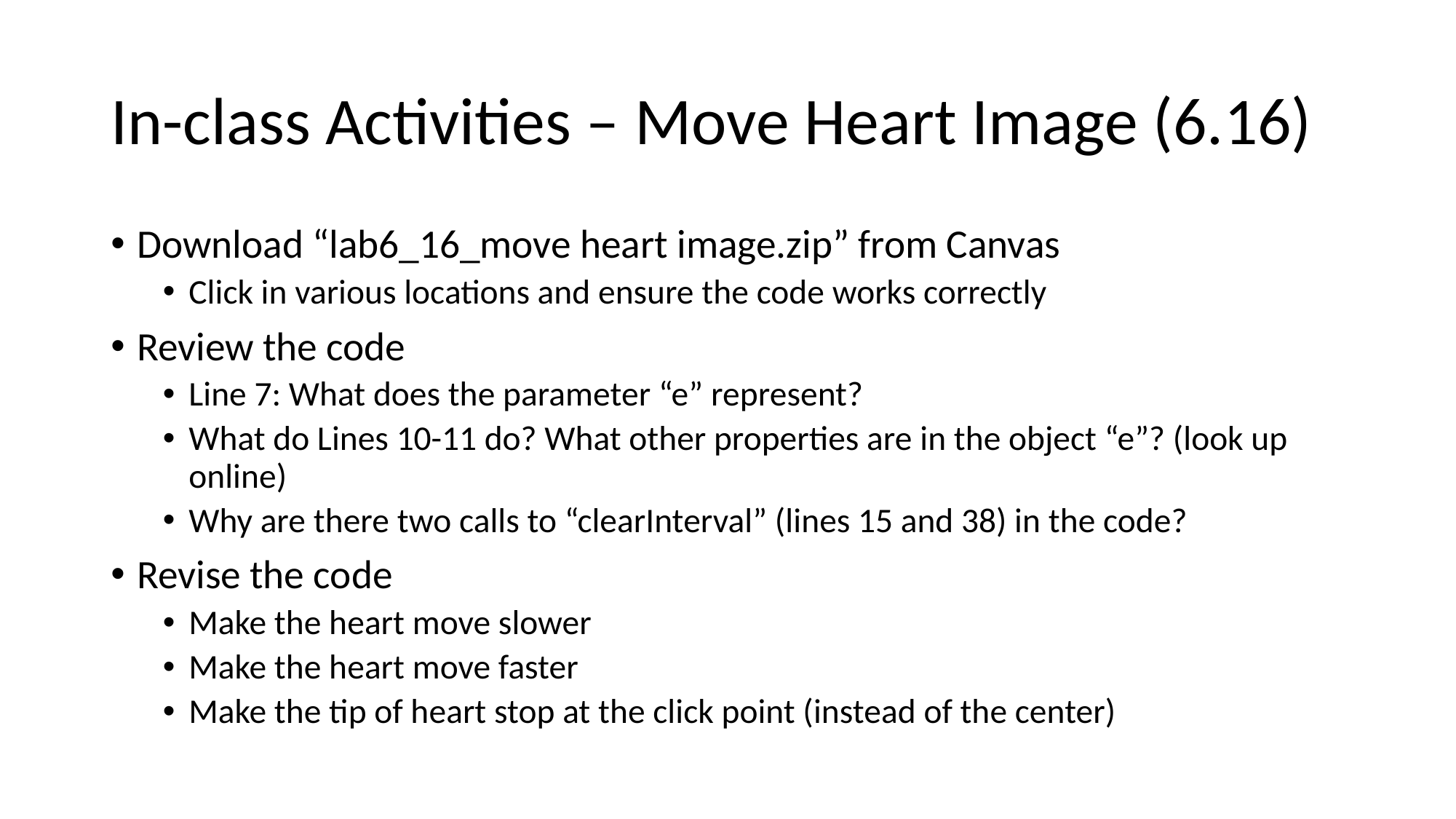

# In-class Activities – Move Heart Image (6.16)
Download “lab6_16_move heart image.zip” from Canvas
Click in various locations and ensure the code works correctly
Review the code
Line 7: What does the parameter “e” represent?
What do Lines 10-11 do? What other properties are in the object “e”? (look up online)
Why are there two calls to “clearInterval” (lines 15 and 38) in the code?
Revise the code
Make the heart move slower
Make the heart move faster
Make the tip of heart stop at the click point (instead of the center)